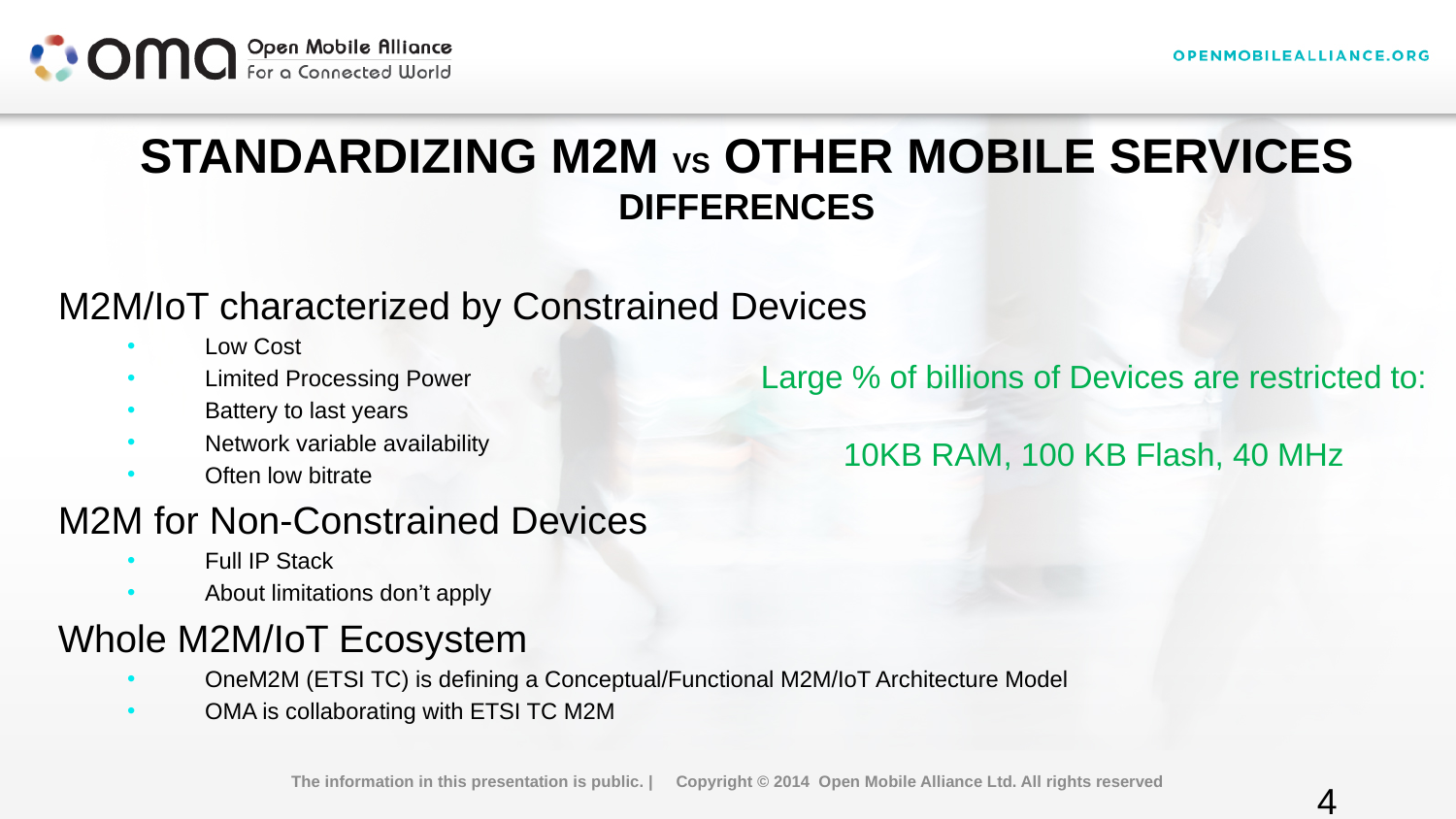

# Standardizing M2M VS other Mobile Services Differences
M2M/IoT characterized by Constrained Devices
Low Cost
Limited Processing Power
Battery to last years
Network variable availability
Often low bitrate
M2M for Non-Constrained Devices
Full IP Stack
About limitations don’t apply
Whole M2M/IoT Ecosystem
OneM2M (ETSI TC) is defining a Conceptual/Functional M2M/IoT Architecture Model
OMA is collaborating with ETSI TC M2M

Large % of billions of Devices are restricted to:

10KB RAM, 100 KB Flash, 40 MHz
The information in this presentation is public. |     Copyright © 2014  Open Mobile Alliance Ltd. All rights reserved
4